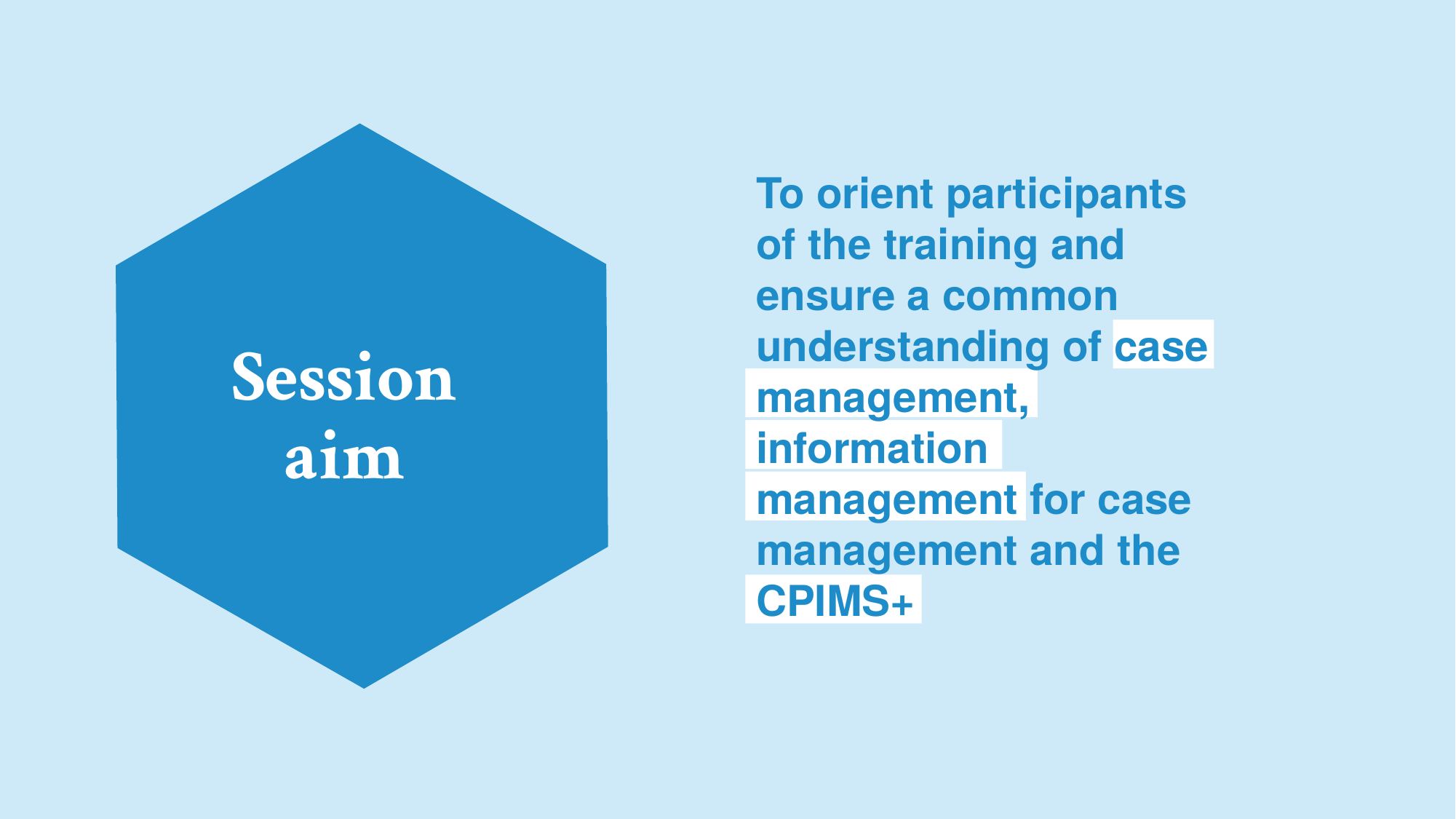

To orient participants of the training and ensure a common understanding of case management, information management for case management and the CPIMS+

# Session aim